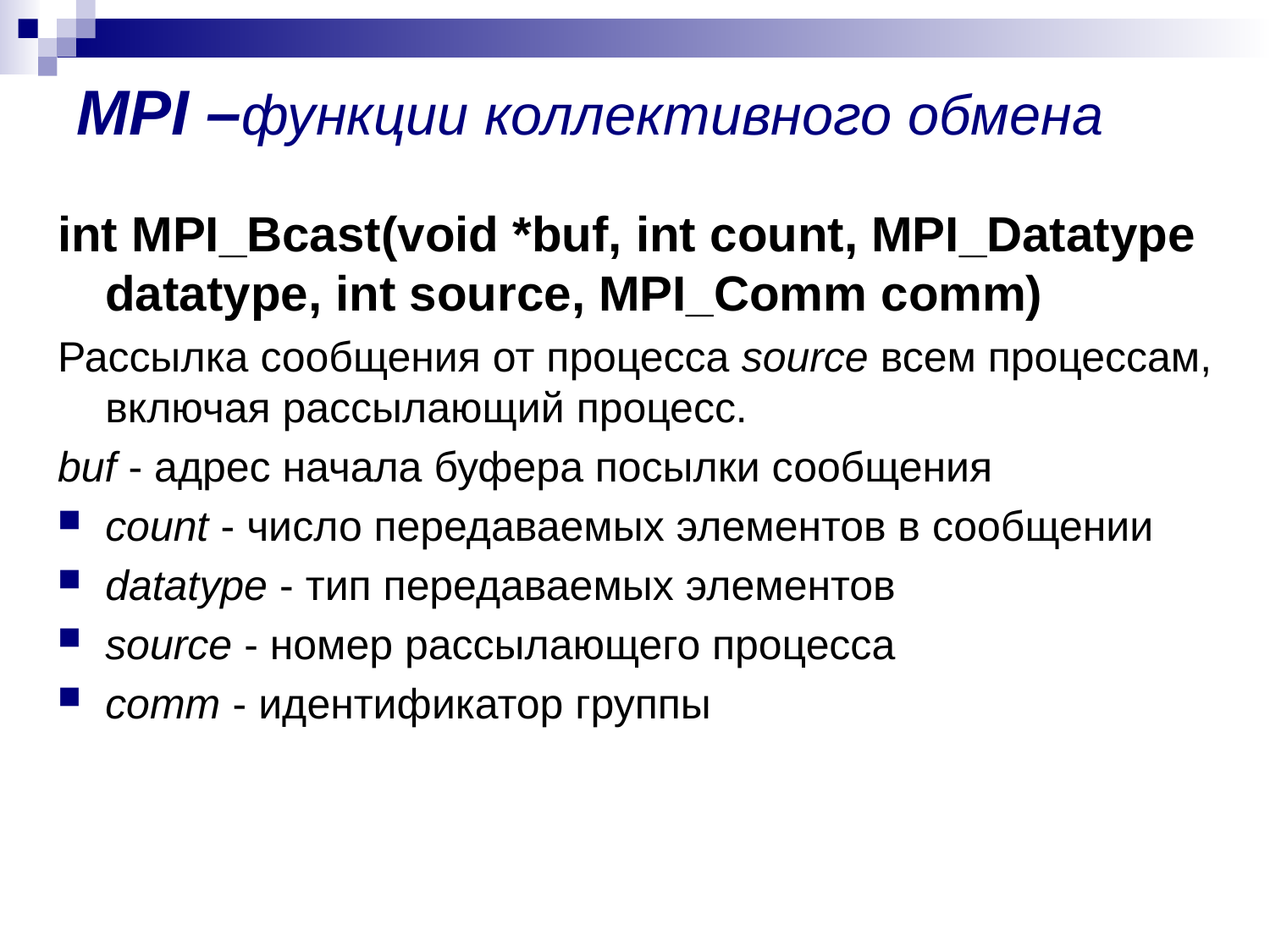

# MPI –функции коллективного обмена
int MPI_Bcast(void *buf, int count, MPI_Datatype datatype, int source, MPI_Comm comm)
Рассылка сообщения от процесса source всем процессам, включая рассылающий процесс.
buf - адрес начала буфера посылки сообщения
count - число передаваемых элементов в сообщении
datatype - тип передаваемых элементов
source - номер рассылающего процесса
comm - идентификатор группы